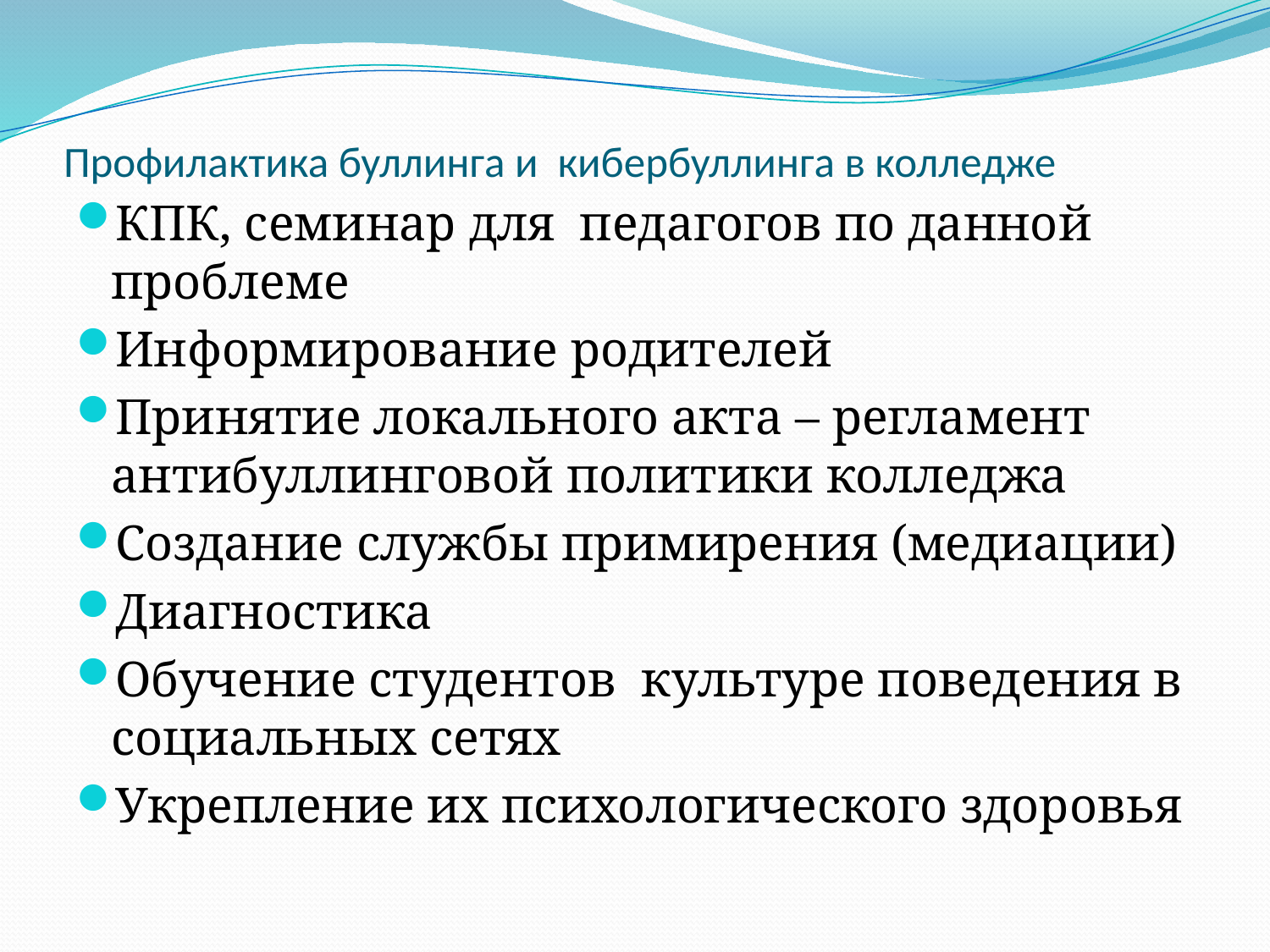

# Профилактика буллинга и  кибербуллинга в колледже
КПК, семинар для  педагогов по данной проблеме
Информирование родителей
Принятие локального акта – регламент антибуллинговой политики колледжа
Создание службы примирения (медиации)
Диагностика
Обучение студентов  культуре поведения в социальных сетях
Укрепление их психологического здоровья